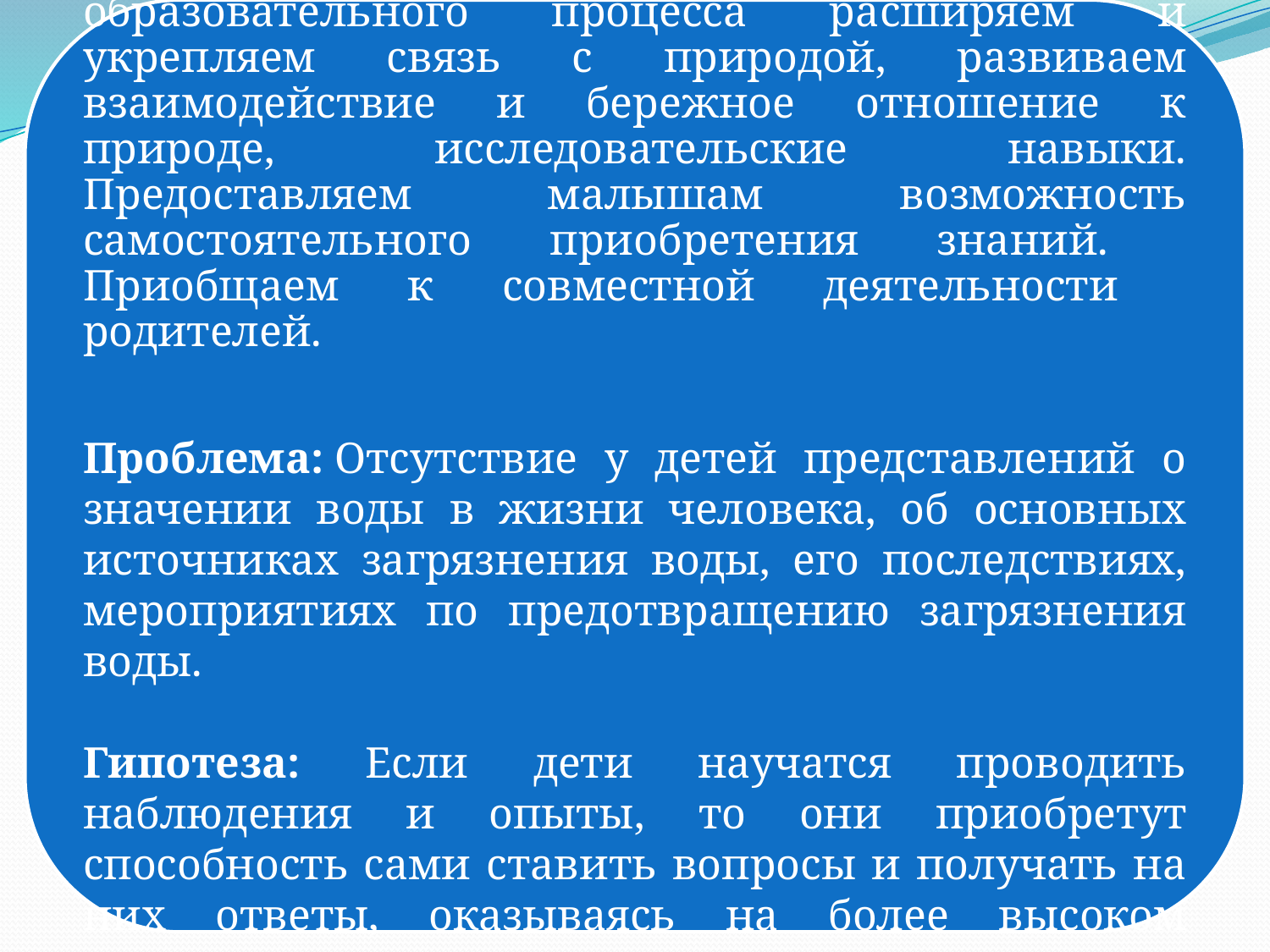

Актуальность проекта:  В условиях образовательного процесса расширяем и укрепляем связь с природой, развиваем взаимодействие и бережное отношение к природе, исследовательские навыки. Предоставляем малышам возможность самостоятельного приобретения знаний.  Приобщаем к совместной деятельности  родителей.

Проблема: Отсутствие у детей представлений о значении воды в жизни человека, об основных источниках загрязнения воды, его последствиях, мероприятиях по предотвращению загрязнения воды.

Гипотеза: Если дети научатся проводить наблюдения и опыты, то они приобретут способность сами ставить вопросы и получать на них ответы, оказываясь на более высоком умственном и нравственном уровне.